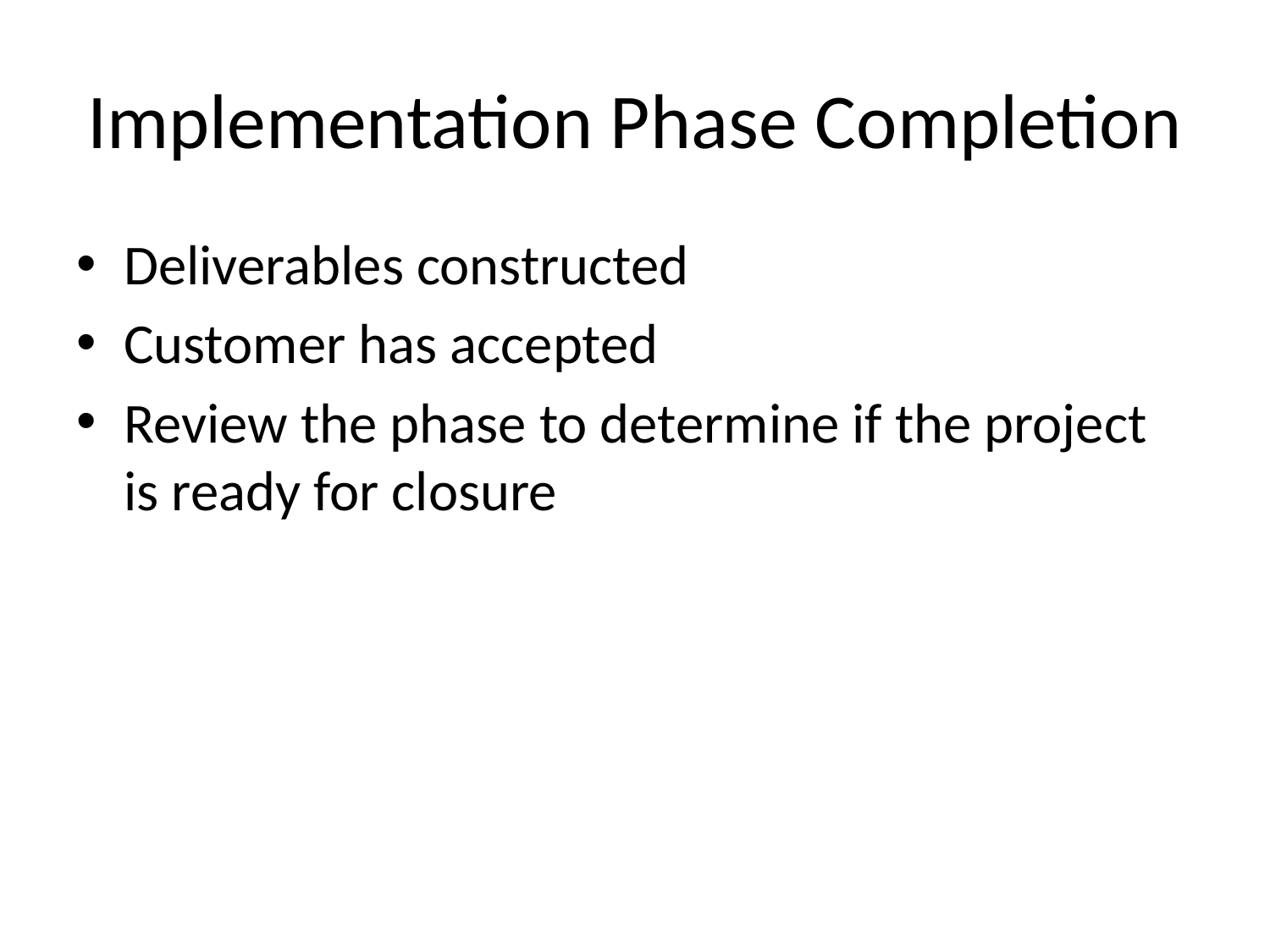

# Implementation Phase Completion
Deliverables constructed
Customer has accepted
Review the phase to determine if the project is ready for closure